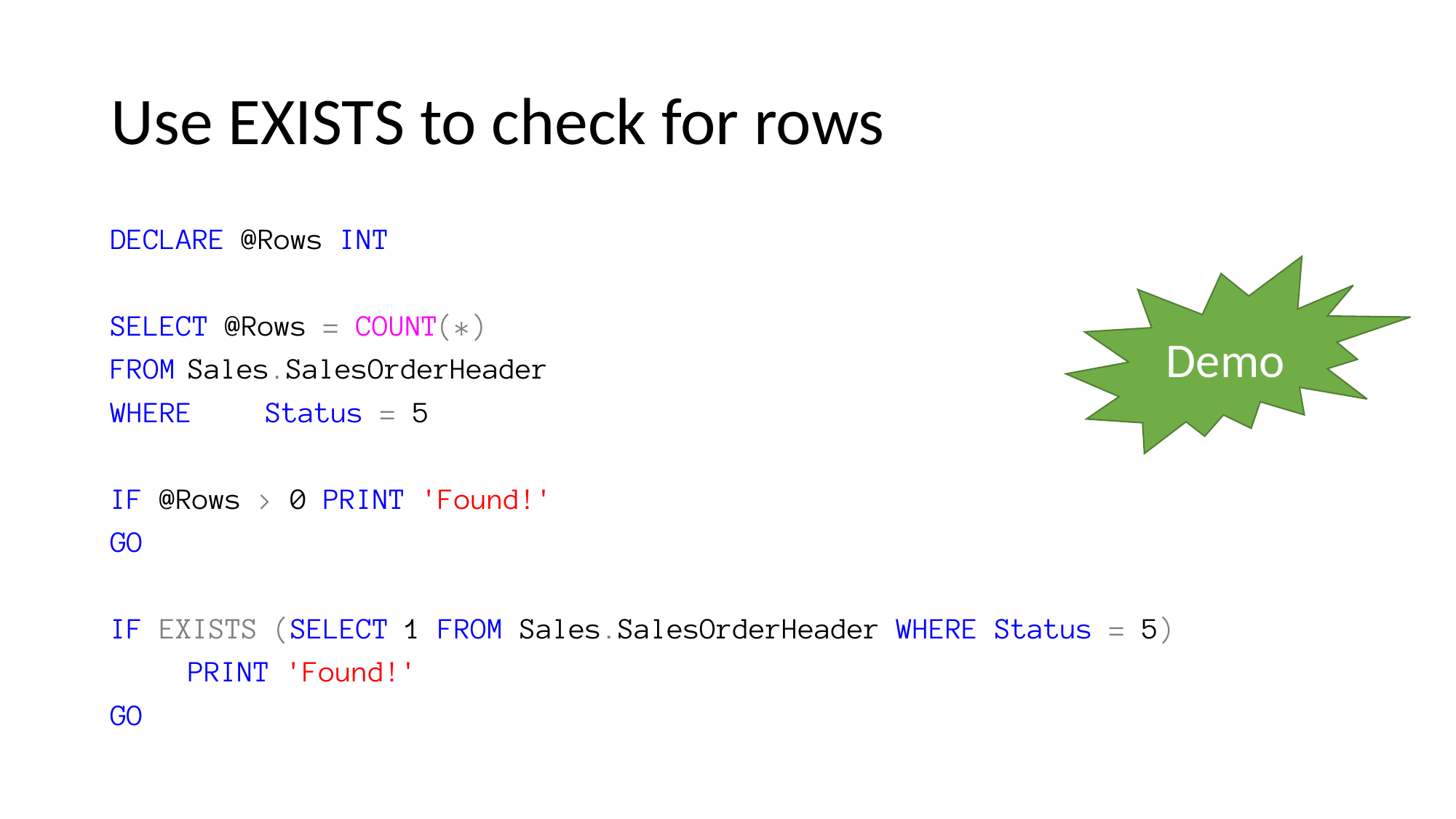

# Use EXISTS to check for rows
DECLARE @Rows INT

SELECT @Rows = COUNT(*)
FROM	Sales.SalesOrderHeader
WHERE	Status = 5

IF @Rows > 0 PRINT 'Found!'
GO

IF EXISTS (SELECT 1 FROM Sales.SalesOrderHeader WHERE Status = 5)
	PRINT 'Found!'
GO

Demo